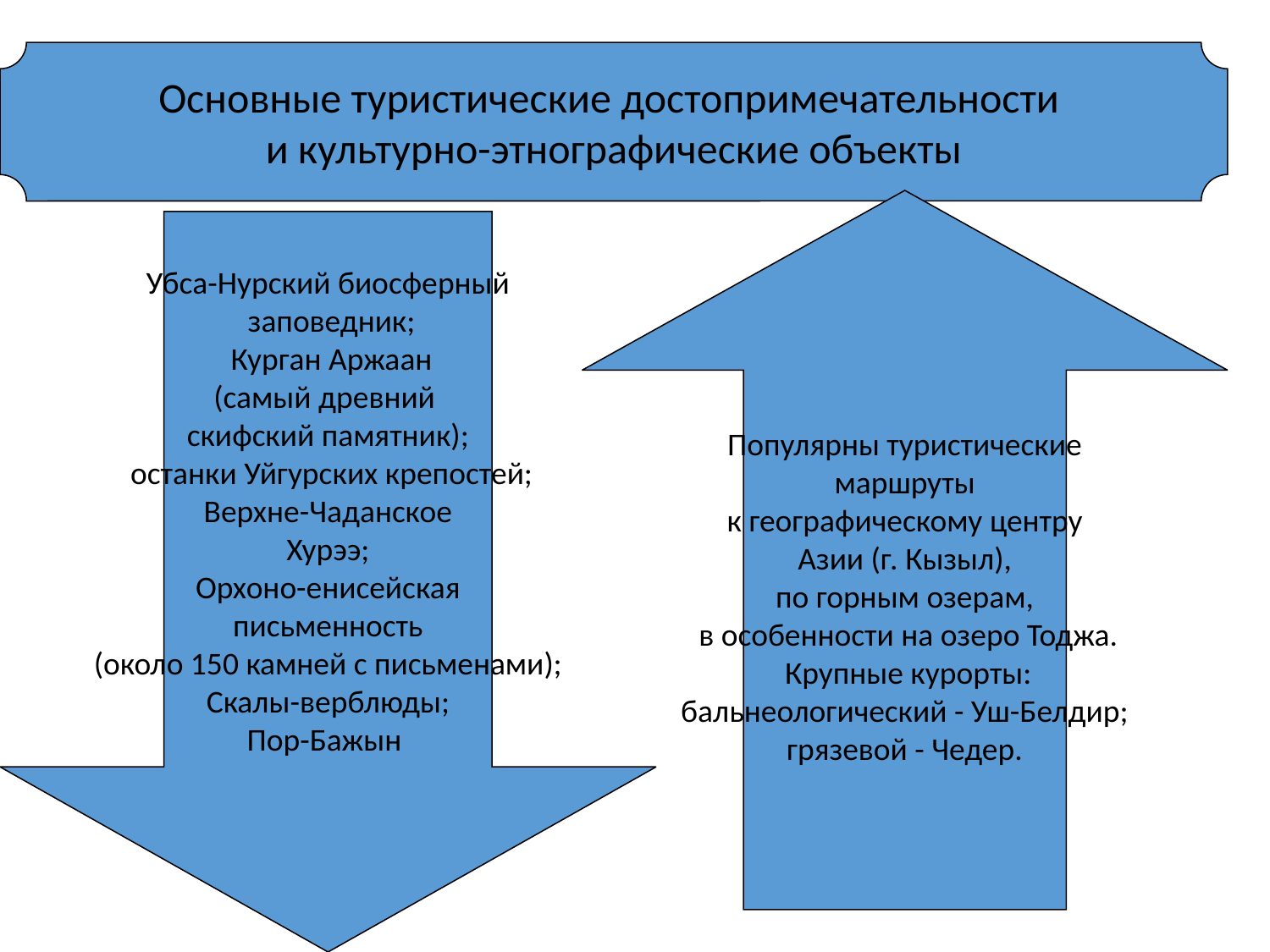

Основные туристические достопримечательности
и культурно-этнографические объекты
Популярны туристические
 маршруты
к географическому центру
 Азии (г. Кызыл),
по горным озерам,
 в особенности на озеро Тоджа.
 Крупные курорты:
 бальнеологический - Уш-Белдир;
грязевой - Чедер.
Убса-Нурский биосферный
 заповедник;
 Курган Аржаан
(самый древний
скифский памятник);
 останки Уйгурских крепостей;
 Верхне-Чаданское
Хурээ;
 Орхоно-енисейская
письменность
 (около 150 камней с письменами);
Скалы-верблюды;
Пор-Бажын